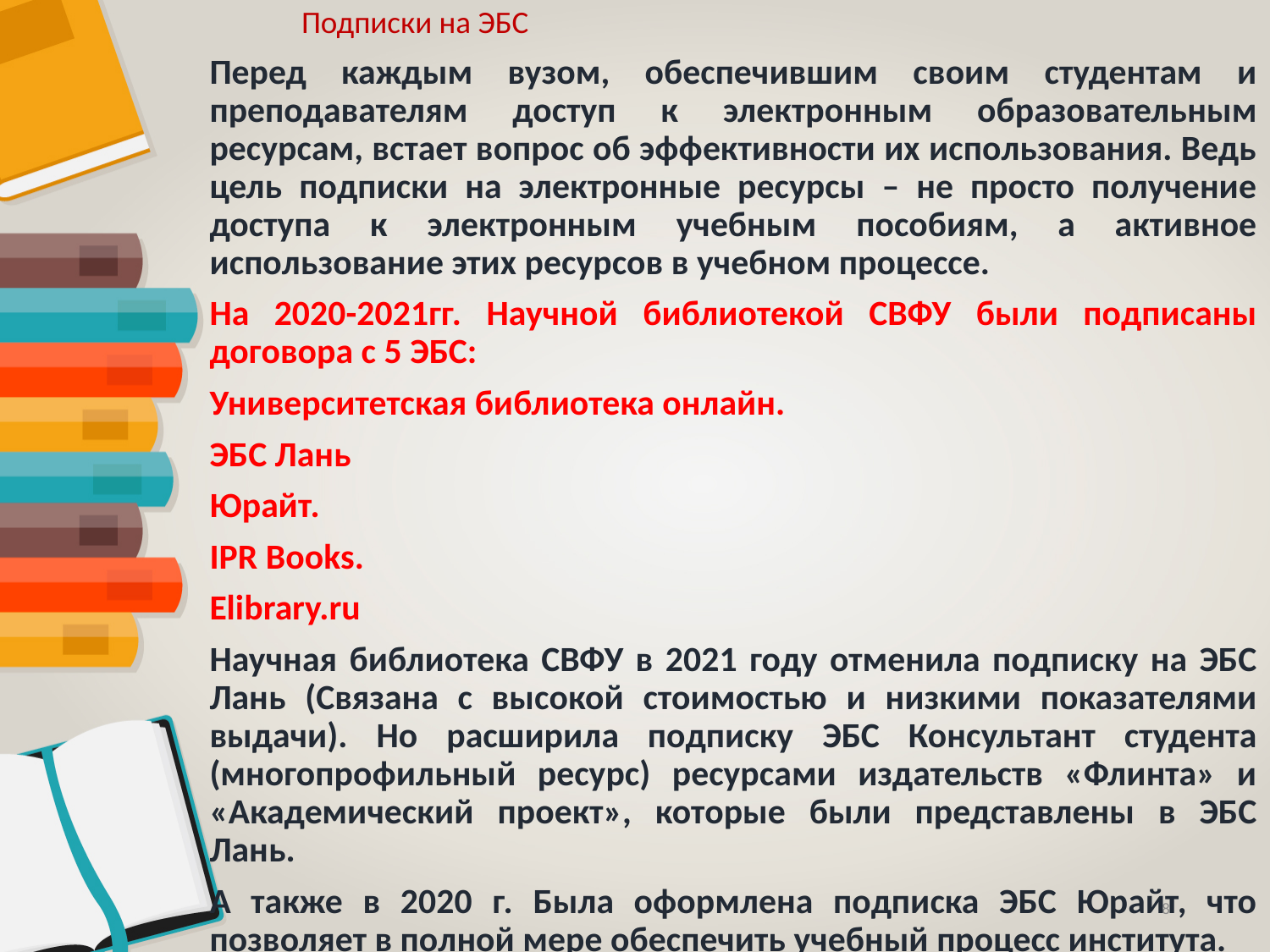

# Подписки на ЭБС
Перед каждым вузом, обеспечившим своим студентам и преподавателям доступ к электронным образовательным ресурсам, встает вопрос об эффективности их использования. Ведь цель подписки на электронные ресурсы – не просто получение доступа к электронным учебным пособиям, а активное использование этих ресурсов в учебном процессе.
На 2020-2021гг. Научной библиотекой СВФУ были подписаны договора с 5 ЭБС:
Университетская библиотека онлайн.
ЭБС Лань
Юрайт.
IPR Books.
Elibrary.ru
Научная библиотека СВФУ в 2021 году отменила подписку на ЭБС Лань (Связана с высокой стоимостью и низкими показателями выдачи). Но расширила подписку ЭБС Консультант студента (многопрофильный ресурс) ресурсами издательств «Флинта» и «Академический проект», которые были представлены в ЭБС Лань.
А также в 2020 г. Была оформлена подписка ЭБС Юрайт, что позволяет в полной мере обеспечить учебный процесс института.

Анализ РПД показал, что чаще всего используется Университетская библиотека онлайн, IPRbooks.

Прошу обратить внимание на использование следующих ЭБС:
Консультант Студента, Юрайт.

8